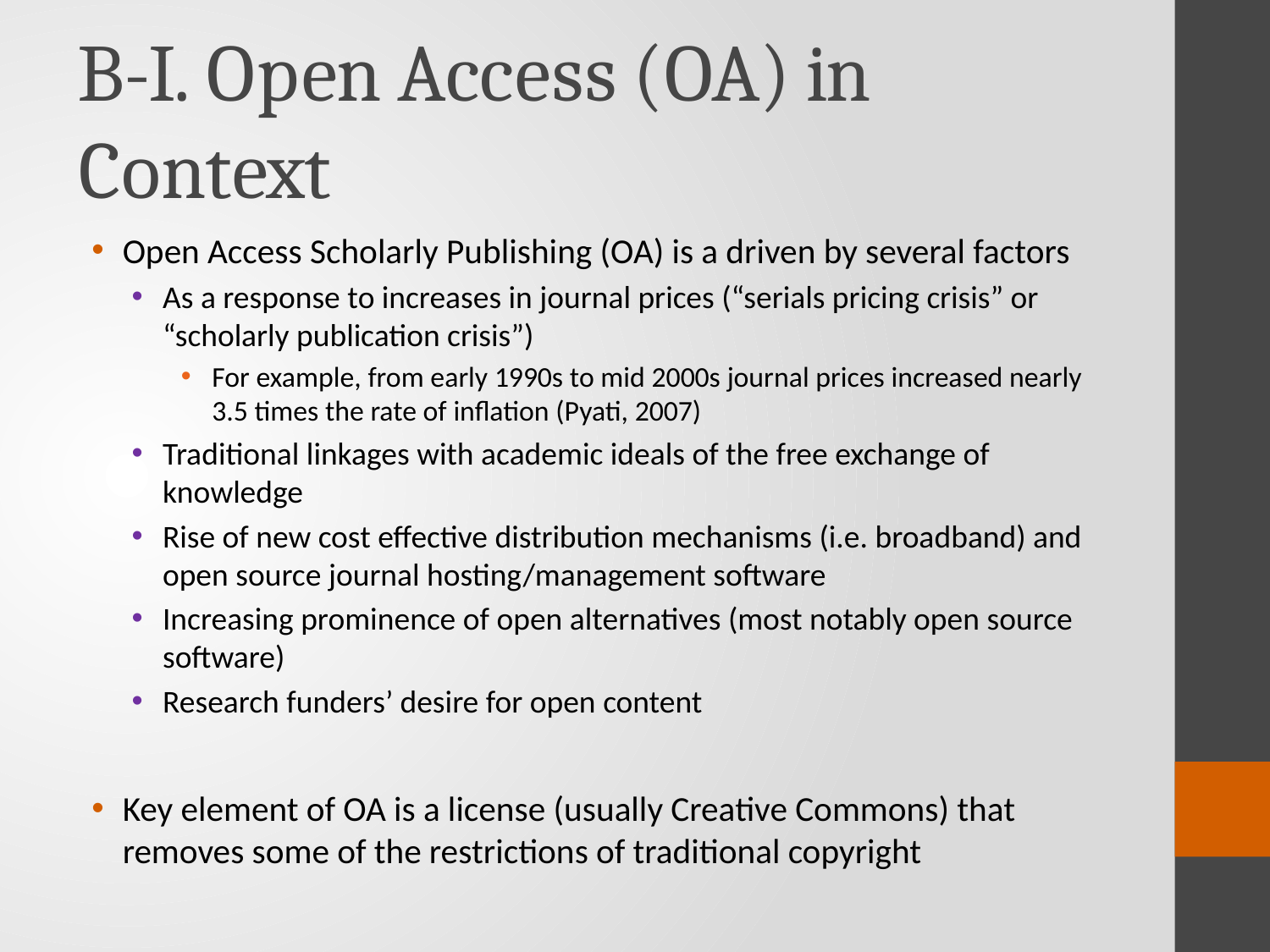

# B-I. Open Access (OA) in Context
Open Access Scholarly Publishing (OA) is a driven by several factors
As a response to increases in journal prices (“serials pricing crisis” or “scholarly publication crisis”)
For example, from early 1990s to mid 2000s journal prices increased nearly 3.5 times the rate of inflation (Pyati, 2007)
Traditional linkages with academic ideals of the free exchange of knowledge
Rise of new cost effective distribution mechanisms (i.e. broadband) and open source journal hosting/management software
Increasing prominence of open alternatives (most notably open source software)
Research funders’ desire for open content

Key element of OA is a license (usually Creative Commons) that removes some of the restrictions of traditional copyright